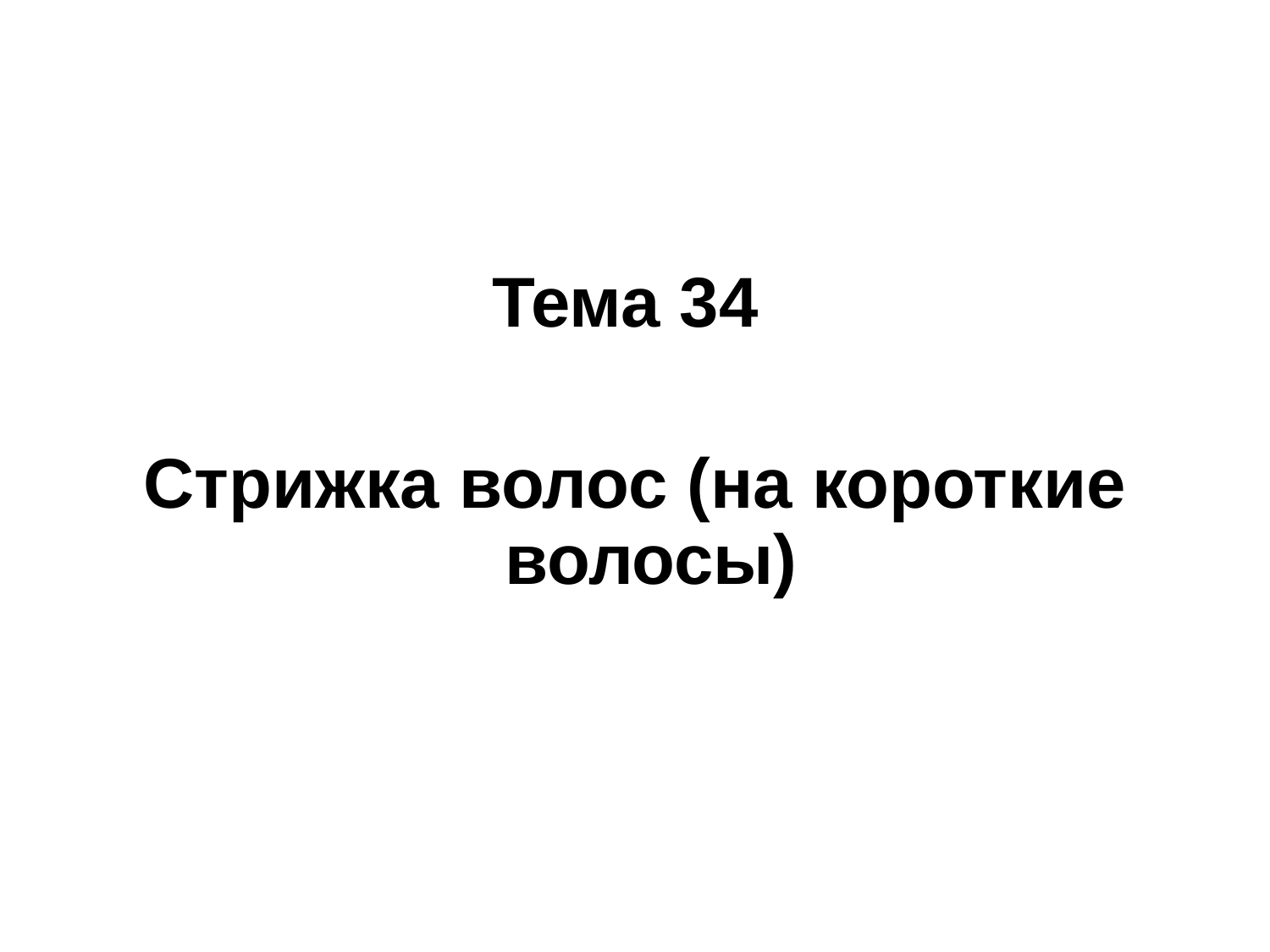

Тема 34

Стрижка волос (на короткие волосы)